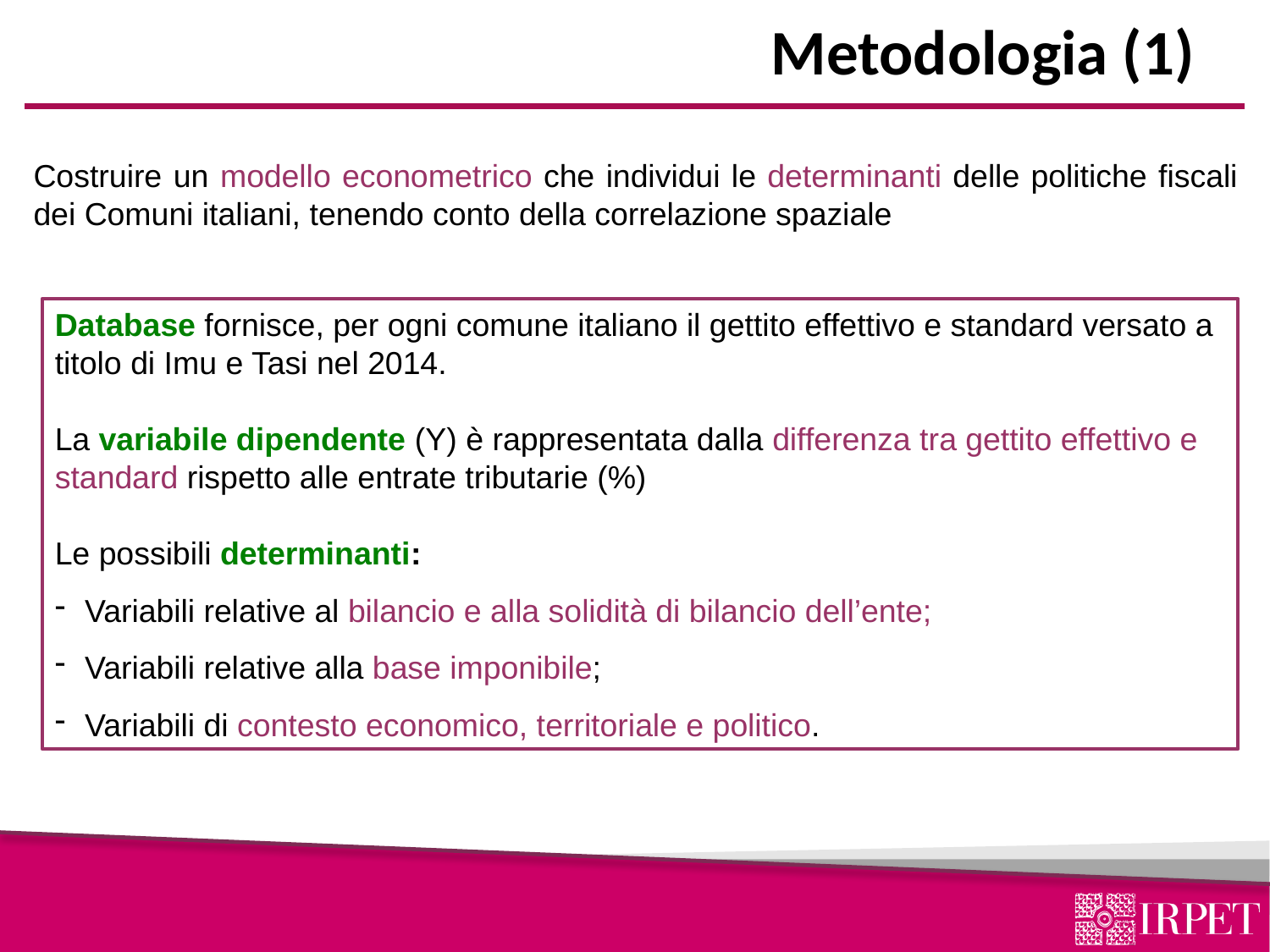

y =

# Metodologia (1)

Costruire un modello econometrico che individui le determinanti delle politiche fiscali dei Comuni italiani, tenendo conto della correlazione spaziale
Database fornisce, per ogni comune italiano il gettito effettivo e standard versato a titolo di Imu e Tasi nel 2014.

La variabile dipendente (Y) è rappresentata dalla differenza tra gettito effettivo e standard rispetto alle entrate tributarie (%)

Le possibili determinanti:

Variabili relative al bilancio e alla solidità di bilancio dell’ente;

Variabili relative alla base imponibile;

Variabili di contesto economico, territoriale e politico.